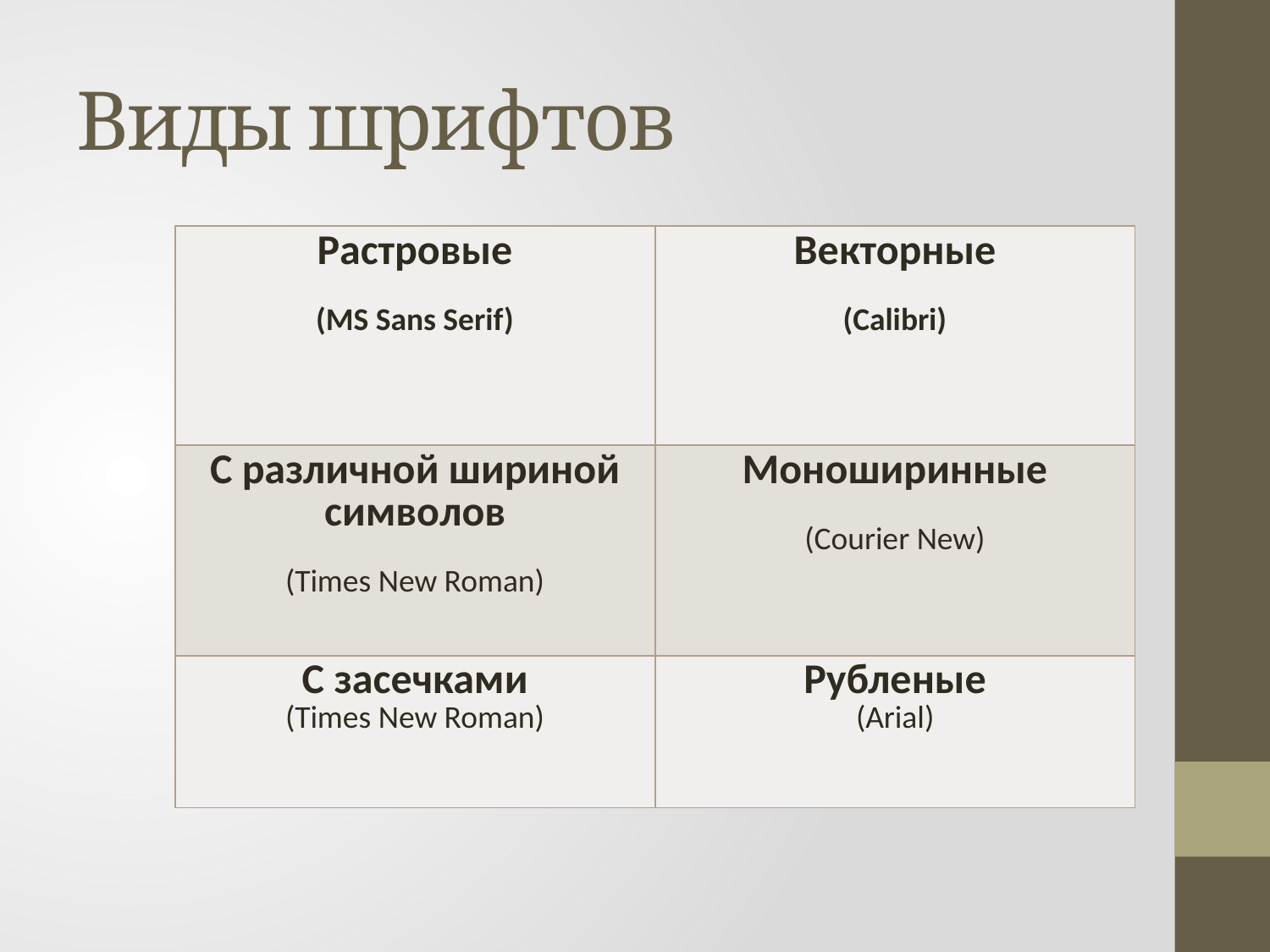

# Виды шрифтов
| Растровые (MS Sans Serif) | Векторные (Calibri) |
| --- | --- |
| C различной шириной символов (Times New Roman) | Моноширинные (Courier New) |
| C засечками (Times New Roman) | Рубленые (Arial) |